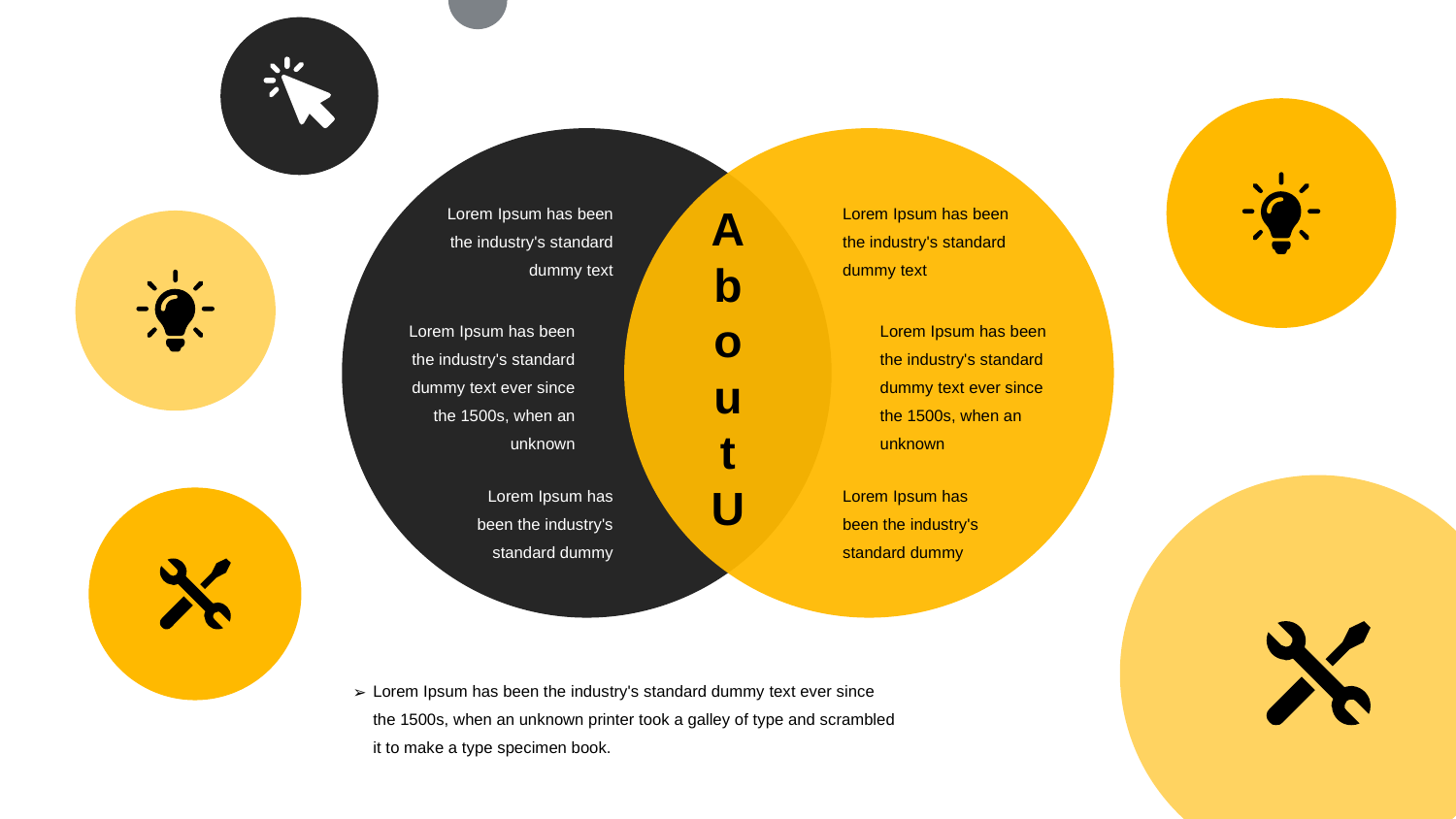

Lorem Ipsum has been the industry's standard dummy text
Lorem Ipsum has been the industry's standard dummy text
Lorem Ipsum has been the industry's standard dummy text ever since the 1500s, when an unknown
Lorem Ipsum has been the industry's standard dummy
About U

Lorem Ipsum has been the industry's standard dummy text ever since the 1500s, when an unknown
Lorem Ipsum has been the industry's standard dummy

Lorem Ipsum has been the industry's standard dummy text ever since the 1500s, when an unknown printer took a galley of type and scrambled it to make a type specimen book.